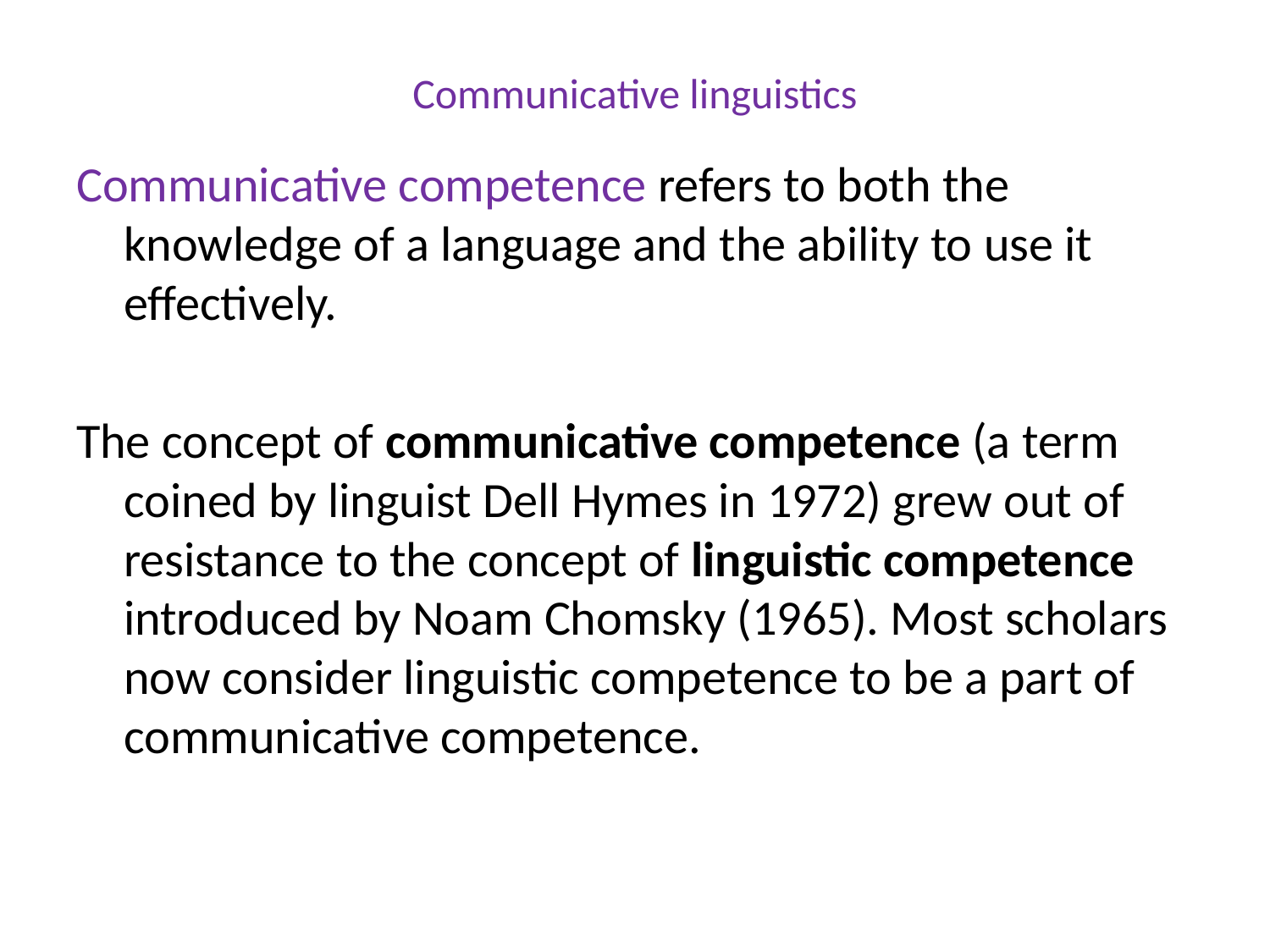

# Communicative linguistics
Communicative competence refers to both the knowledge of a language and the ability to use it effectively.

The concept of communicative competence (a term coined by linguist Dell Hymes in 1972) grew out of resistance to the concept of linguistic competence introduced by Noam Chomsky (1965). Most scholars now consider linguistic competence to be a part of communicative competence.